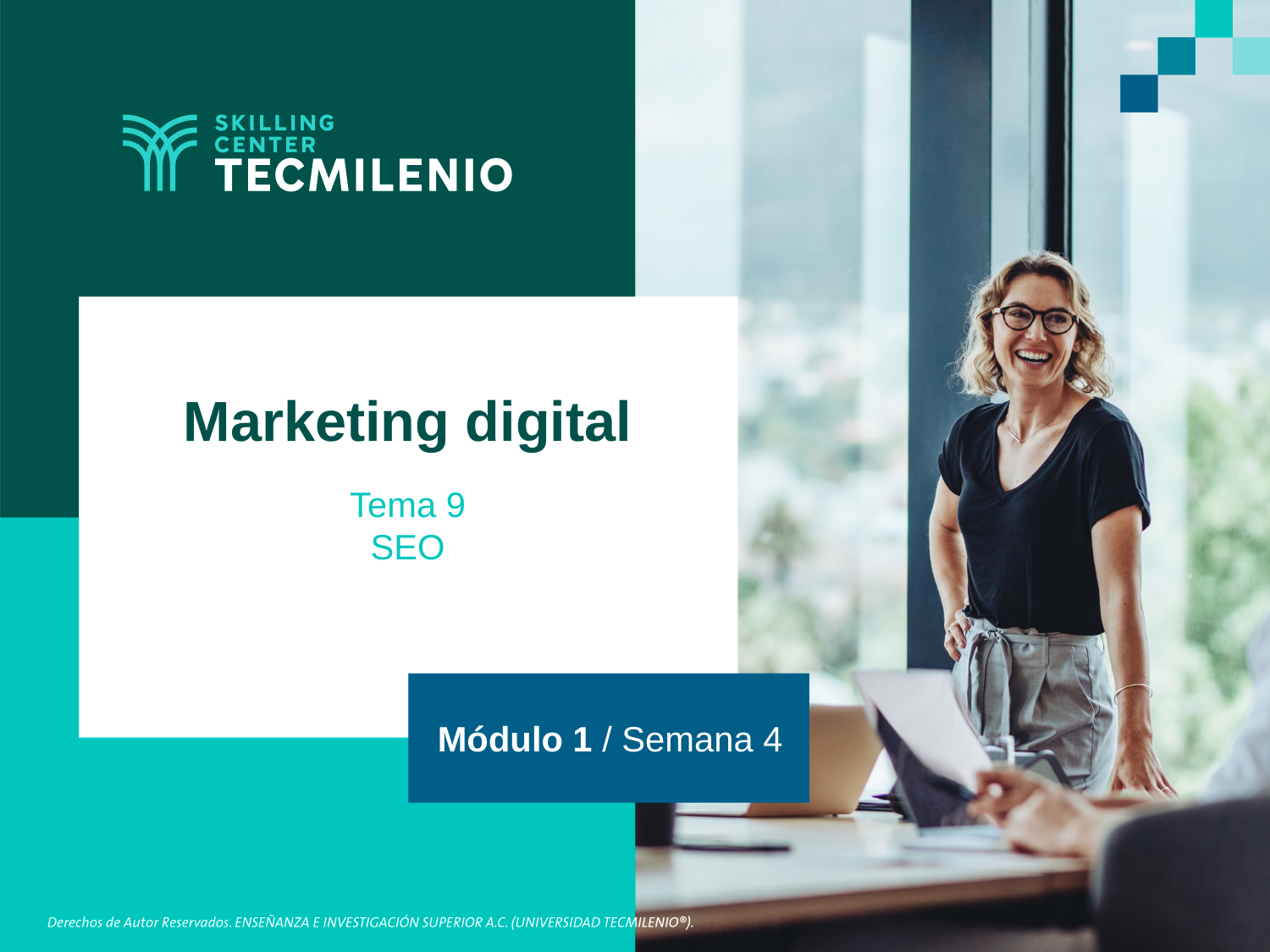

Marketing digital
Tema 9
SEO
Módulo 1 / Semana 4